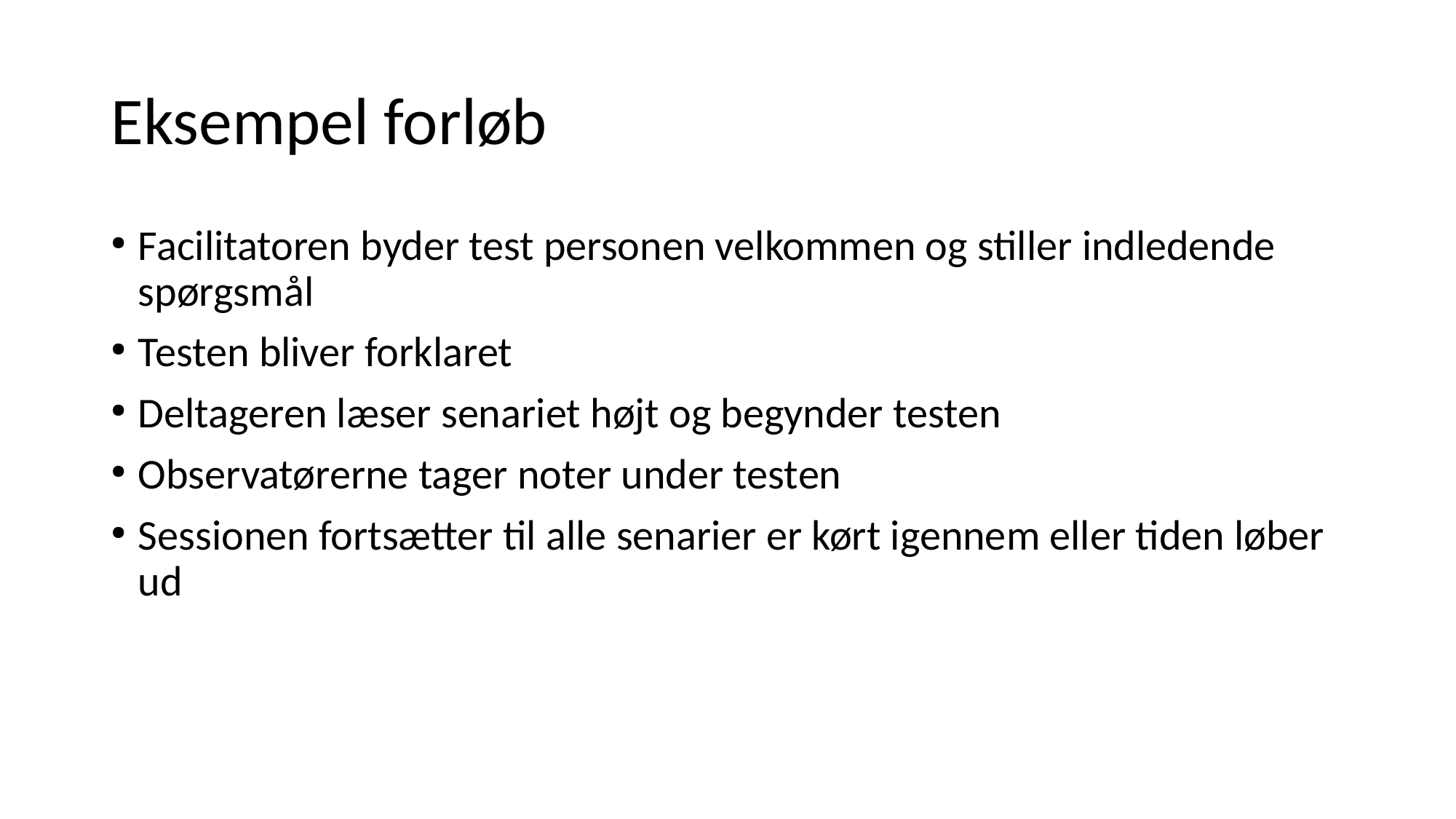

Eksempel forløb
Facilitatoren byder test personen velkommen og stiller indledende spørgsmål
Testen bliver forklaret
Deltageren læser senariet højt og begynder testen
Observatørerne tager noter under testen
Sessionen fortsætter til alle senarier er kørt igennem eller tiden løber ud